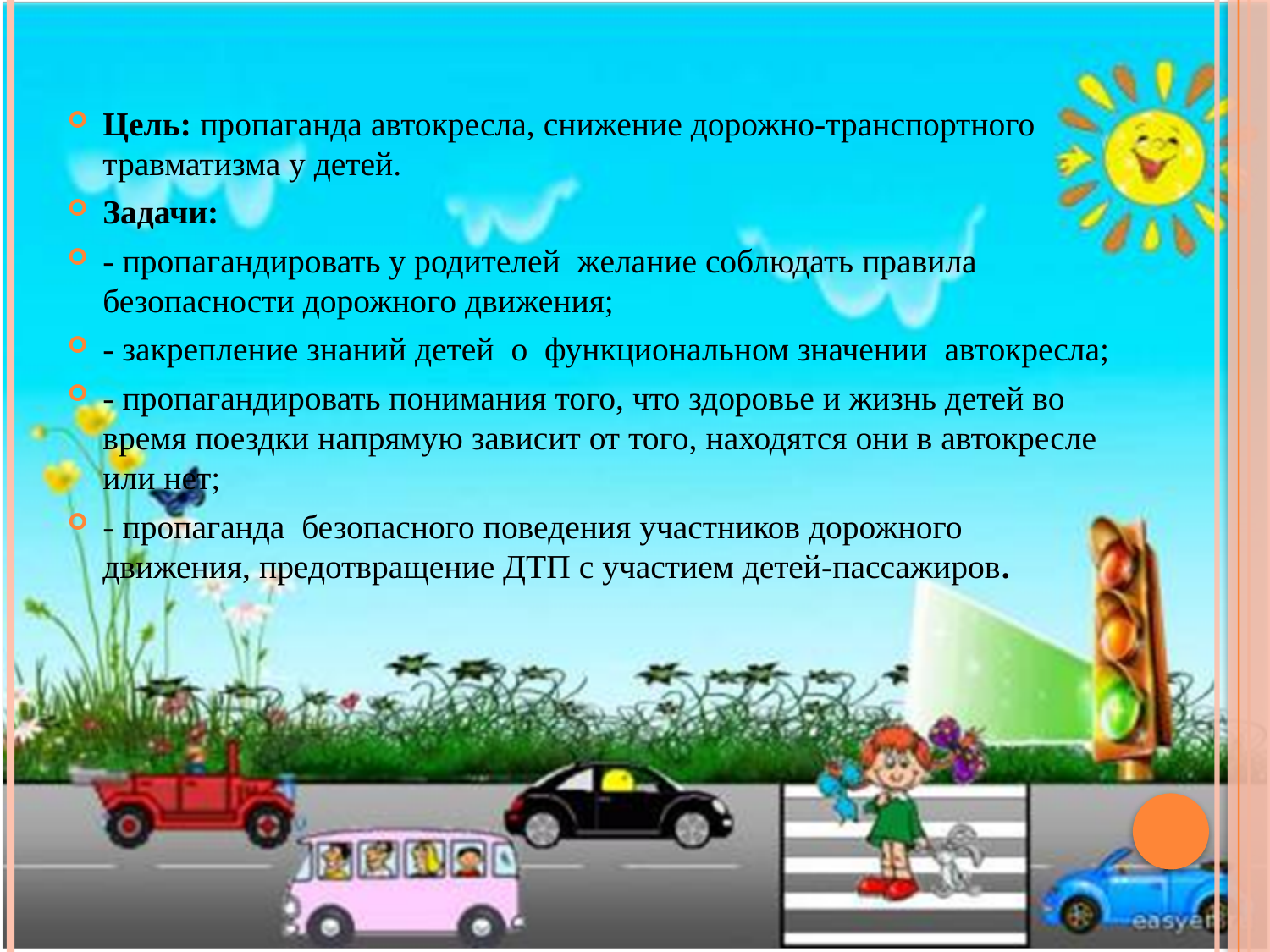

Цель: пропаганда автокресла, снижение дорожно-транспортного травматизма у детей.
Задачи:
- пропагандировать у родителей  желание соблюдать правила безопасности дорожного движения;
- закрепление знаний детей  о  функциональном значении  автокресла;
- пропагандировать понимания того, что здоровье и жизнь детей во время поездки напрямую зависит от того, находятся они в автокресле или нет;
- пропаганда  безопасного поведения участников дорожного движения, предотвращение ДТП с участием детей-пассажиров.